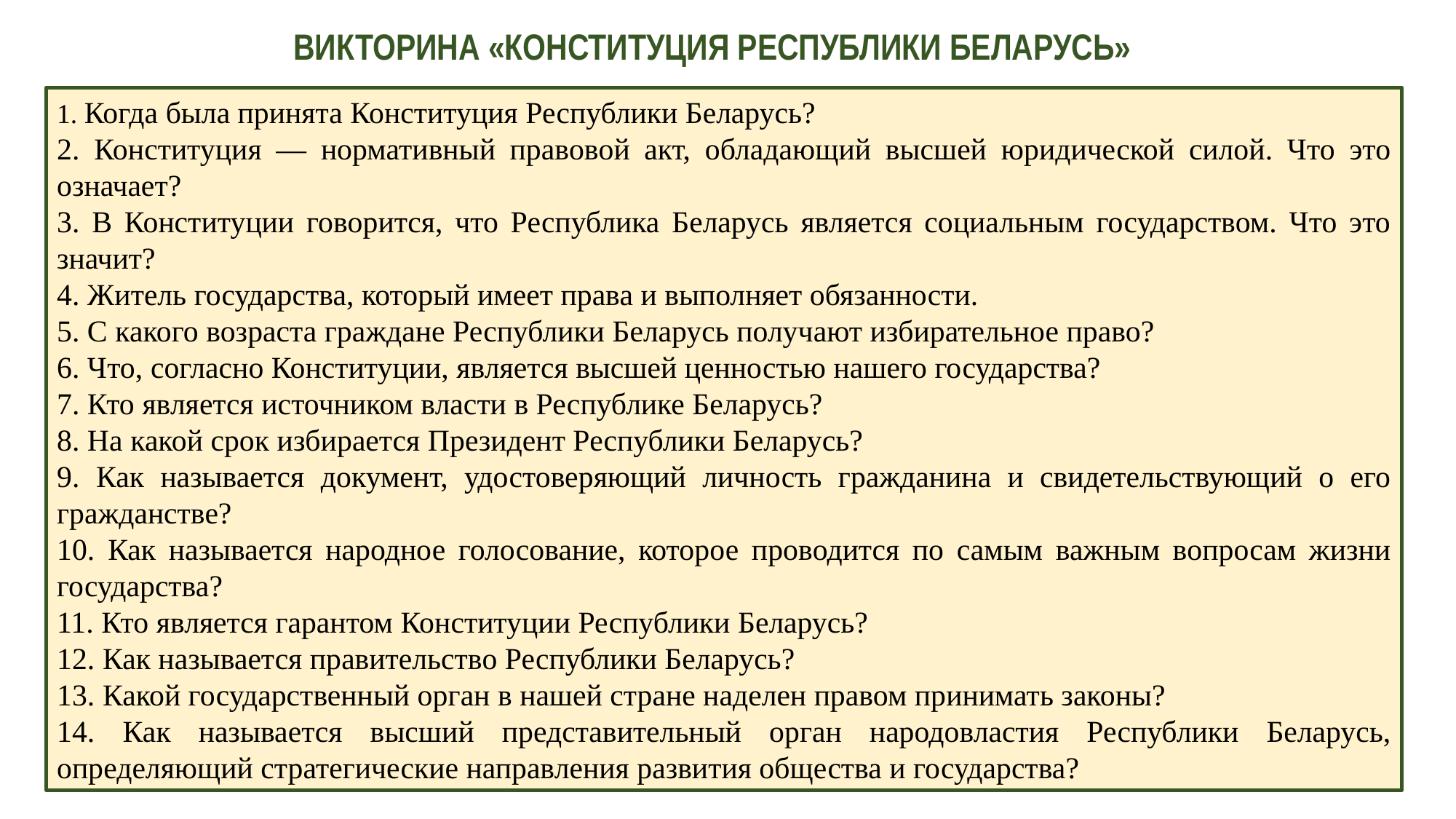

Викторина «Конституция Республики Беларусь»
1. Когда была принята Конституция Республики Беларусь?
2. Конституция — нормативный правовой акт, обладающий высшей юридической силой. Что это означает?
3. В Конституции говорится, что Республика Беларусь является социальным государством. Что это значит?
4. Житель государства, который имеет права и выполняет обязанности.
5. С какого возраста граждане Республики Беларусь получают избирательное право?
6. Что, согласно Конституции, является высшей ценностью нашего государства?
7. Кто является источником власти в Республике Беларусь?
8. На какой срок избирается Президент Республики Беларусь?
9. Как называется документ, удостоверяющий личность гражданина и свидетельствующий о его гражданстве?
10. Как называется народное голосование, которое проводится по самым важным вопросам жизни государства?
11. Кто является гарантом Конституции Республики Беларусь?
12. Как называется правительство Республики Беларусь?
13. Какой государственный орган в нашей стране наделен правом принимать законы?
14. Как называется высший представительный орган народовластия Республики Беларусь, определяющий стратегические направления развития общества и государства?